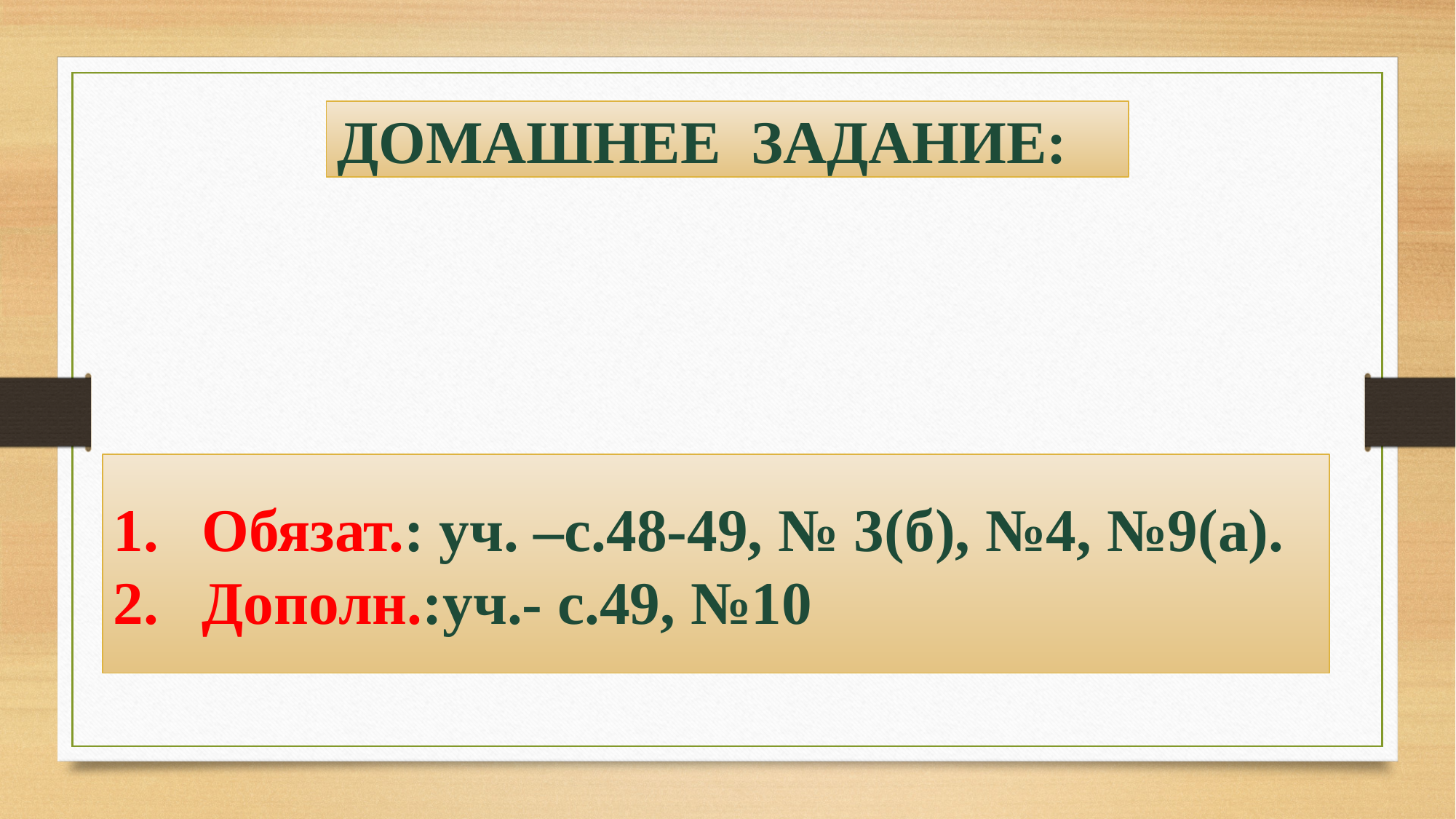

ДОМАШНЕЕ  ЗАДАНИЕ:
Обязат.: уч. –с.48-49, № 3(б), №4, №9(а).
Дополн.:уч.- с.49, №10